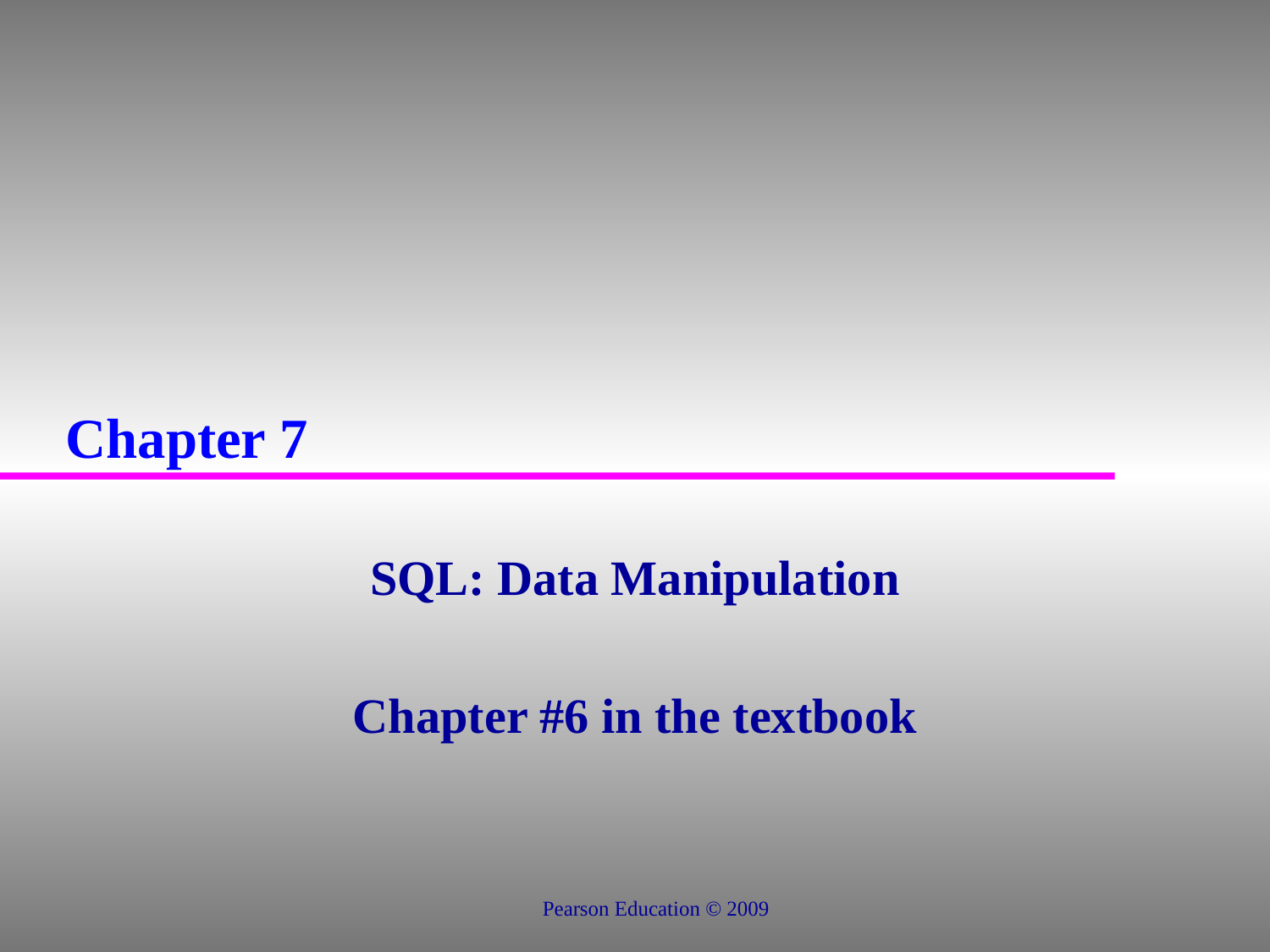

# Chapter 7
SQL: Data Manipulation

Chapter #6 in the textbook
Pearson Education © 2009